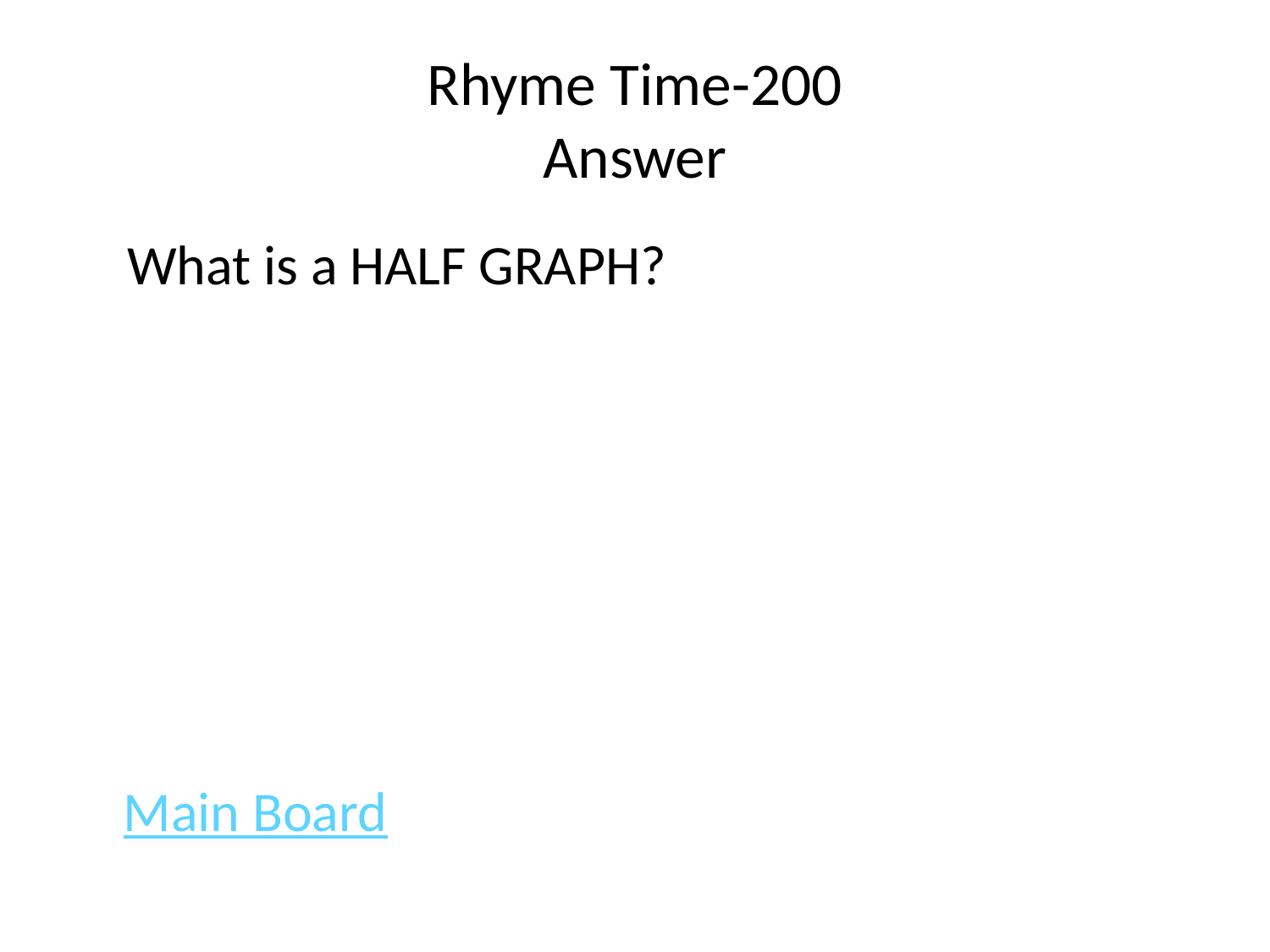

# Rhyme Time-200 Answer
    What is a HALF GRAPH?

							Main Board